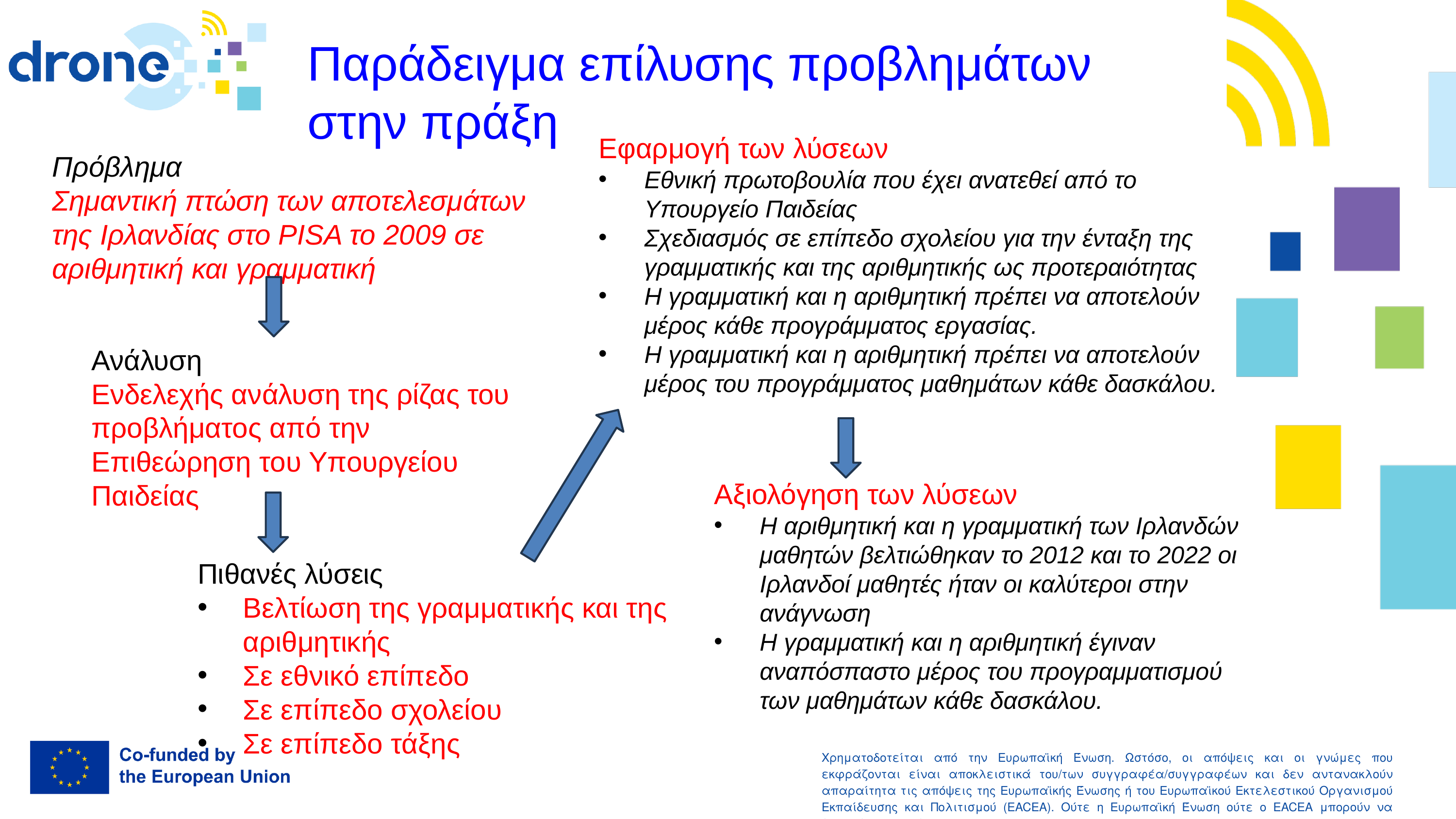

Παράδειγμα επίλυσης προβλημάτων στην πράξη
Εφαρμογή των λύσεων
Εθνική πρωτοβουλία που έχει ανατεθεί από το Υπουργείο Παιδείας
Σχεδιασμός σε επίπεδο σχολείου για την ένταξη της γραμματικής και της αριθμητικής ως προτεραιότητας
Η γραμματική και η αριθμητική πρέπει να αποτελούν μέρος κάθε προγράμματος εργασίας.
Η γραμματική και η αριθμητική πρέπει να αποτελούν μέρος του προγράμματος μαθημάτων κάθε δασκάλου.

Πρόβλημα
Σημαντική πτώση των αποτελεσμάτων της Ιρλανδίας στο PISA το 2009 σε αριθμητική και γραμματική
.
02.
01.

Ανάλυση
Ενδελεχής ανάλυση της ρίζας του προβλήματος από την Επιθεώρηση του Υπουργείου Παιδείας

Αξιολόγηση των λύσεων
Η αριθμητική και η γραμματική των Ιρλανδών μαθητών βελτιώθηκαν το 2012 και το 2022 οι Ιρλανδοί μαθητές ήταν οι καλύτεροι στην ανάγνωση
Η γραμματική και η αριθμητική έγιναν αναπόσπαστο μέρος του προγραμματισμού των μαθημάτων κάθε δασκάλου.

Πιθανές λύσεις
Βελτίωση της γραμματικής και της αριθμητικής
Σε εθνικό επίπεδο
Σε επίπεδο σχολείου
Σε επίπεδο τάξης
04.

Χρηματοδοτείται από την Ευρωπαϊκή Ένωση. Ωστόσο, οι απόψεις και οι γνώμες που εκφράζονται είναι αποκλειστικά του/των συγγραφέα/συγγραφέων και δεν αντανακλούν απαραίτητα τις απόψεις της Ευρωπαϊκής Ένωσης ή του Ευρωπαϊκού Εκτελεστικού Οργανισμού Εκπαίδευσης και Πολιτισμού (EACEA). Ούτε η Ευρωπαϊκή Ένωση ούτε ο EACEA μπορούν να θεωρηθούν υπεύθυνοι για αυτές.